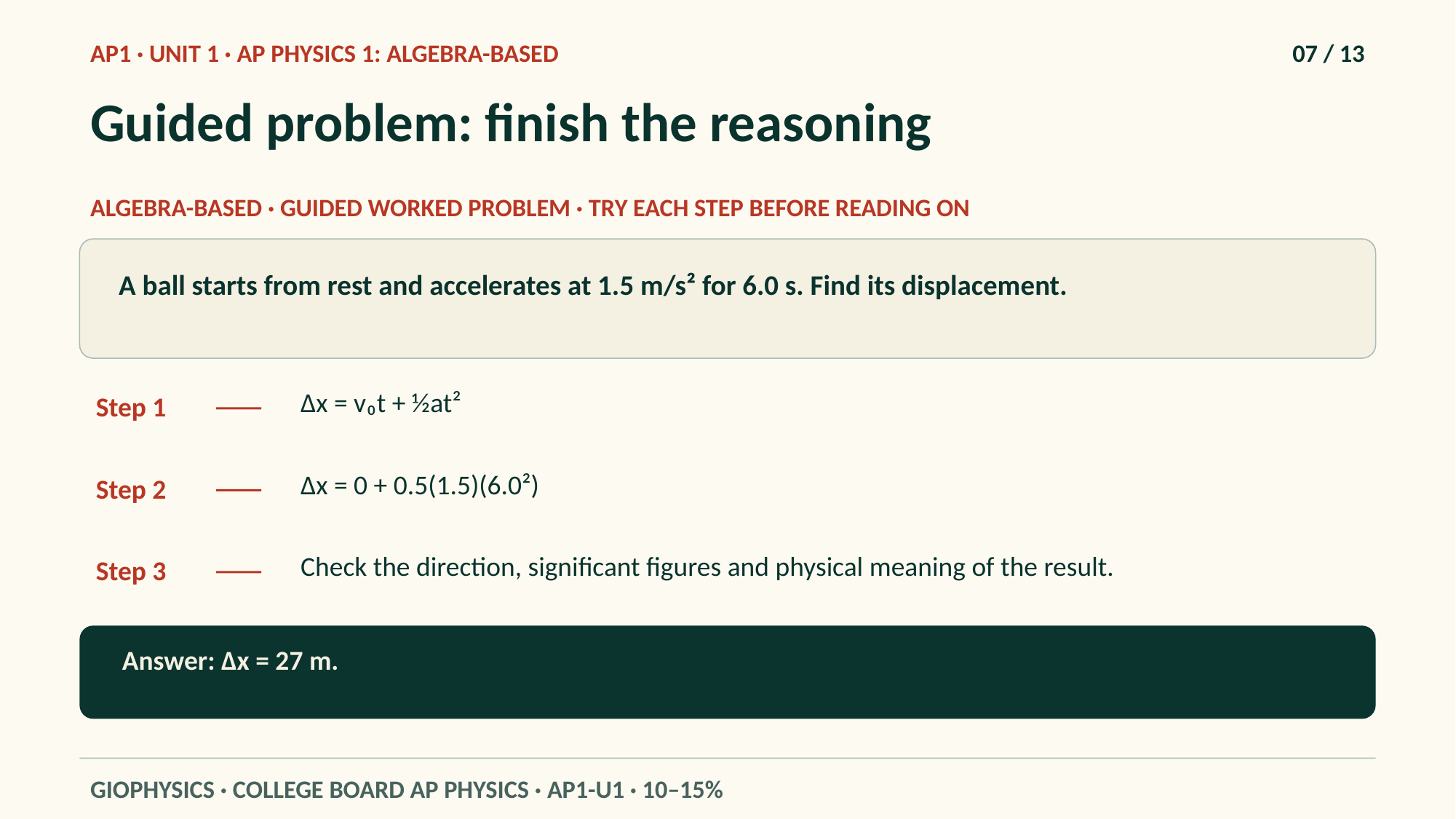

AP1 · UNIT 1 · AP PHYSICS 1: ALGEBRA-BASED
07 / 13
Guided problem: finish the reasoning
ALGEBRA-BASED · GUIDED WORKED PROBLEM · TRY EACH STEP BEFORE READING ON

A ball starts from rest and accelerates at 1.5 m/s² for 6.0 s. Find its displacement.
Δx = v₀t + ½at²
Step 1

Δx = 0 + 0.5(1.5)(6.0²)
Step 2

Check the direction, significant figures and physical meaning of the result.
Step 3

Answer: Δx = 27 m.

GIOPHYSICS · COLLEGE BOARD AP PHYSICS · AP1-U1 · 10–15%